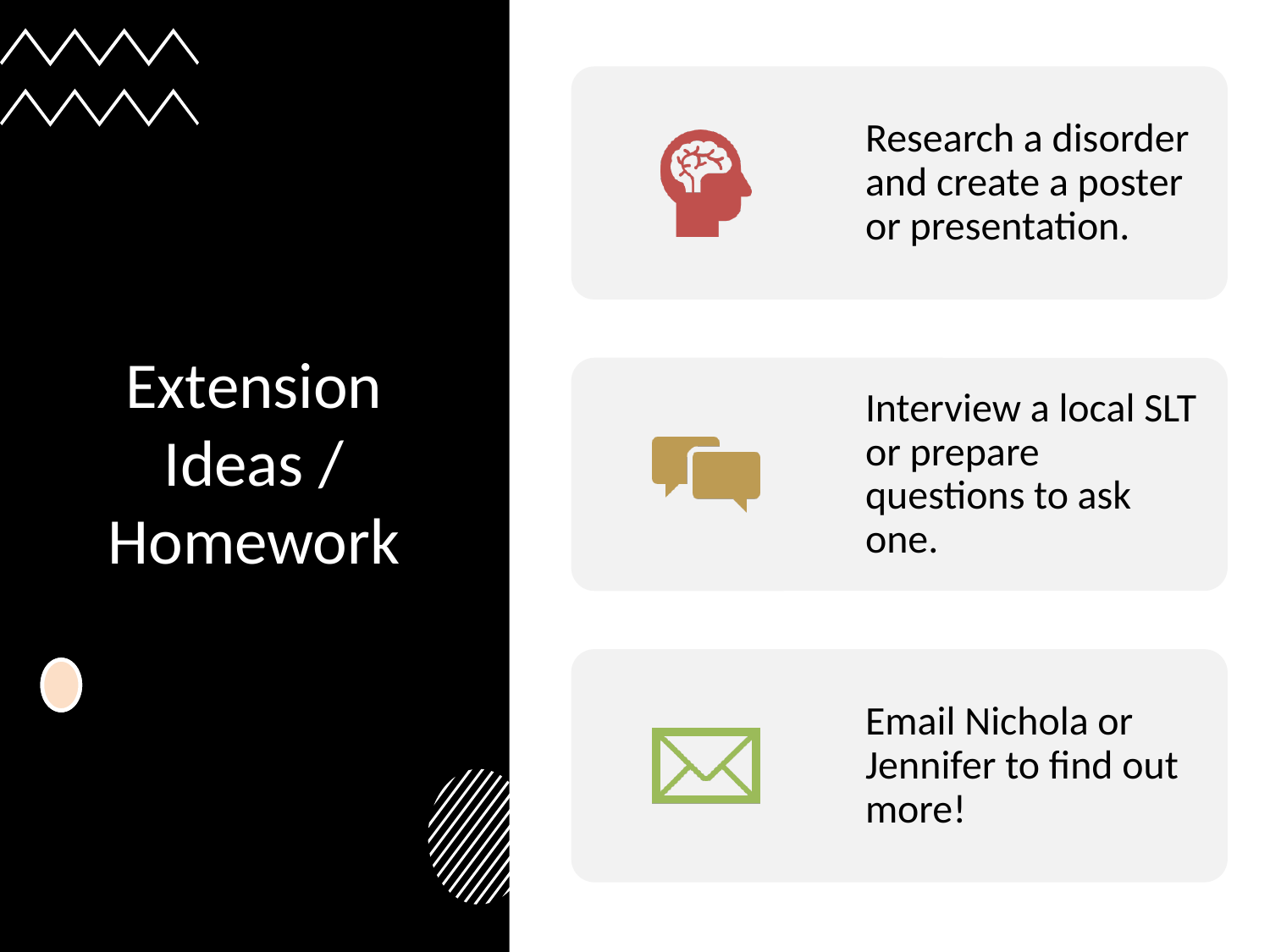

Research a disorder and create a poster or presentation.
Interview a local SLT or prepare questions to ask one.
Email Nichola or Jennifer to find out more!
# Extension Ideas / Homework